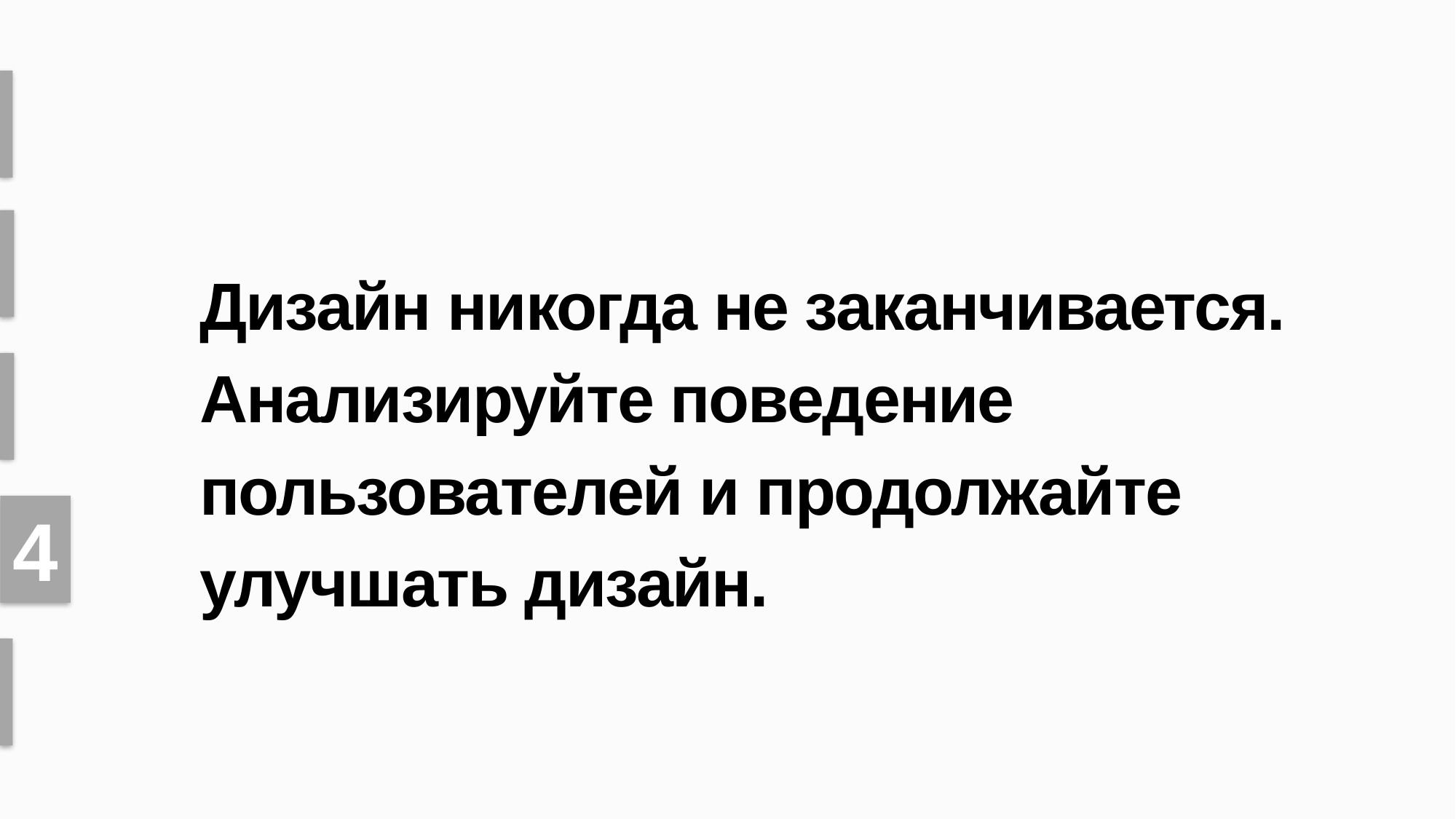

# Дизайн никогда не заканчивается. Анализируйте поведение пользователей и продолжайте улучшать дизайн.

4